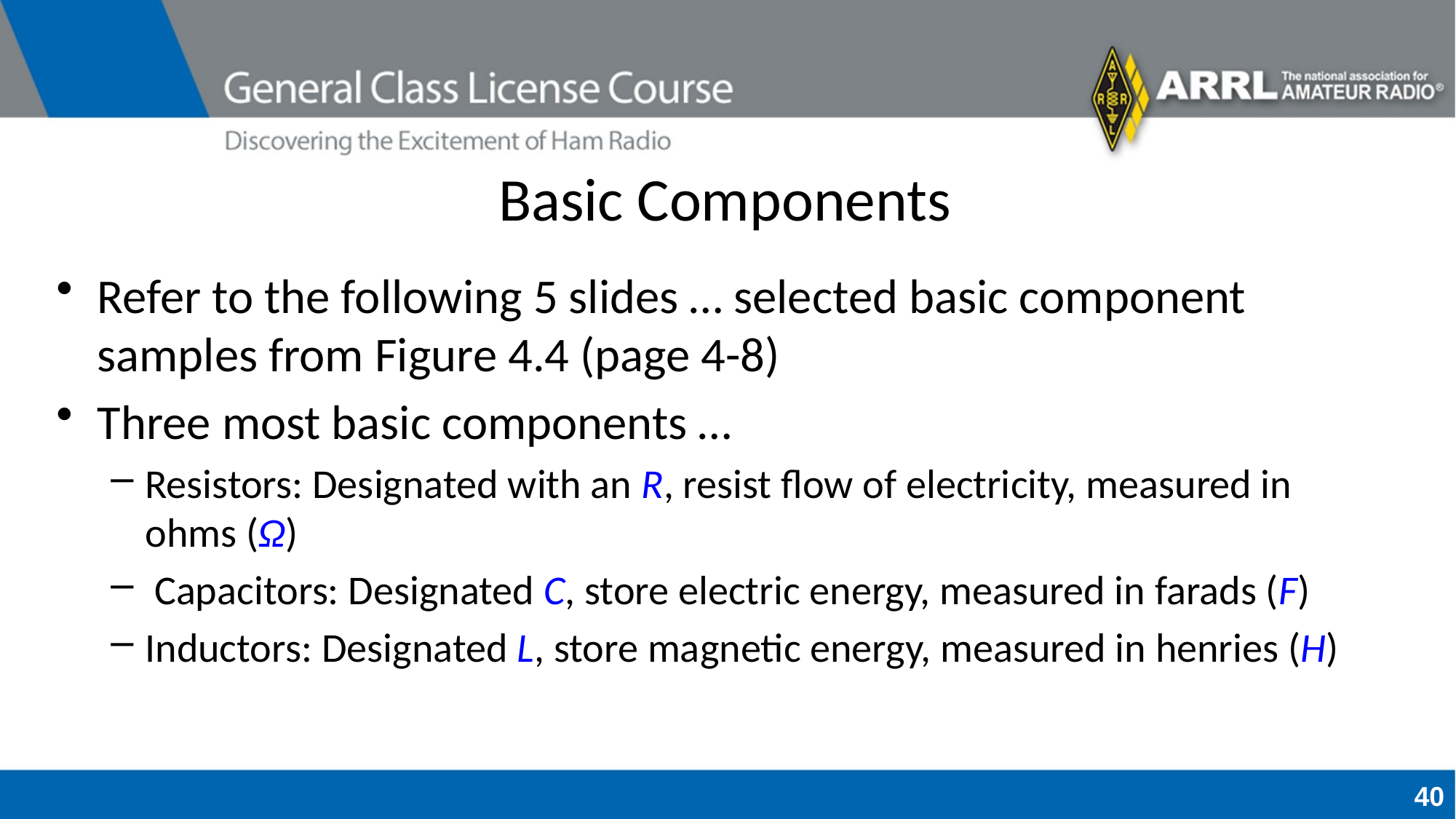

# Basic Components
Refer to the following 5 slides … selected basic component samples from Figure 4.4 (page 4-8)
Three most basic components …
Resistors: Designated with an R, resist flow of electricity, measured in ohms (Ω)
 Capacitors: Designated C, store electric energy, measured in farads (F)
Inductors: Designated L, store magnetic energy, measured in henries (H)
40